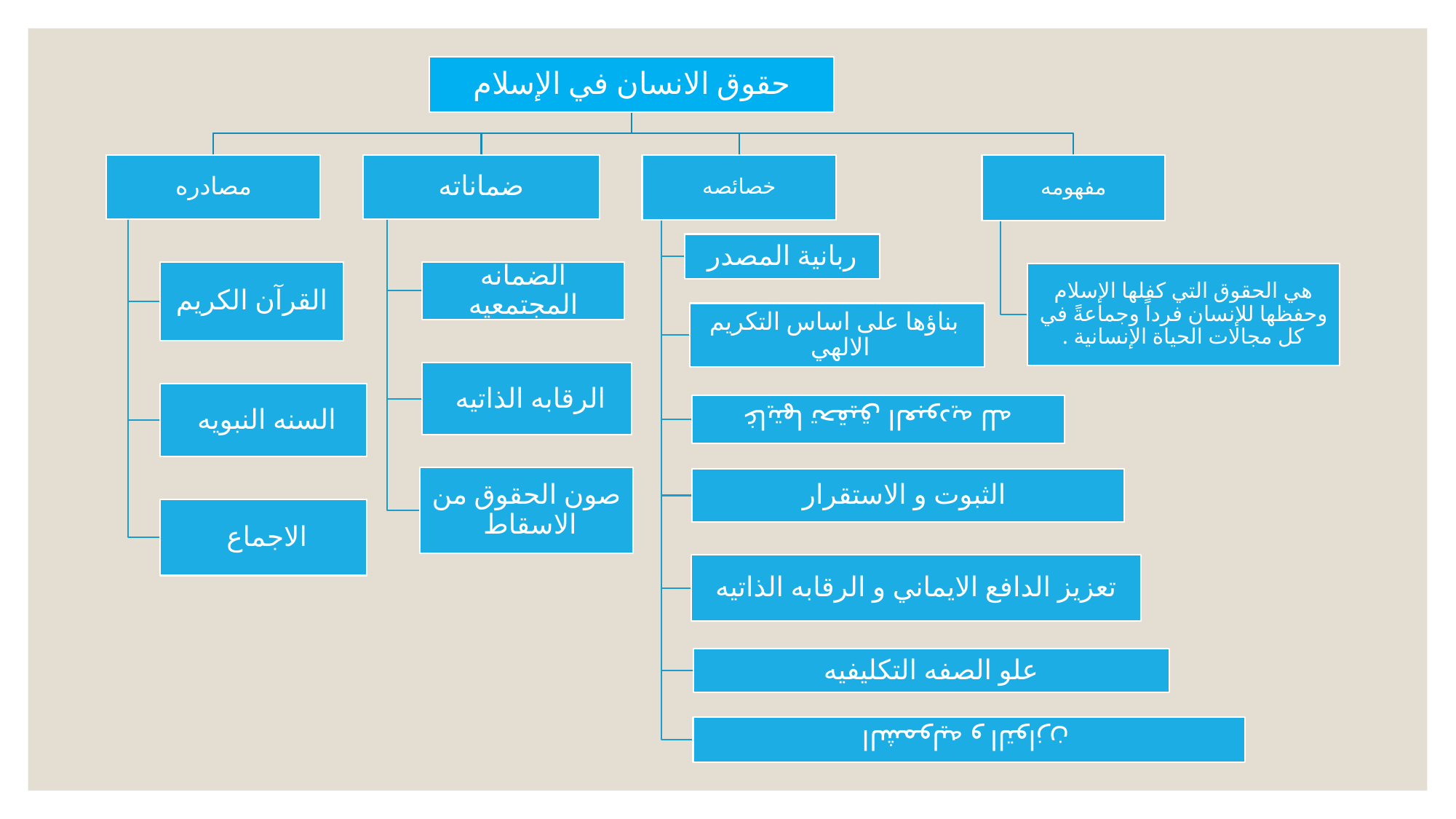

حقوق الانسان في الإسلام
مصادره
القرآن الكريم
السنه النبويه
الاجماع
ضماناته
الضمانه المجتمعيه
الرقابه الذاتيه
صون الحقوق من الاسقاط
خصائصه
ربانية المصدر
 بناؤها على اساس التكريم الالهي
غايتها تحقيق العبوديه لله
 الثبوت و الاستقرار
تعزيز الدافع الايماني و الرقابه الذاتيه
علو الصفه التكليفيه
الشموليه و التوازن
مفهومه
هي الحقوق التي كفلها الإسلام وحفظها للإنسان فرداً وجماعةً في كل مجالات الحياة الإنسانية .